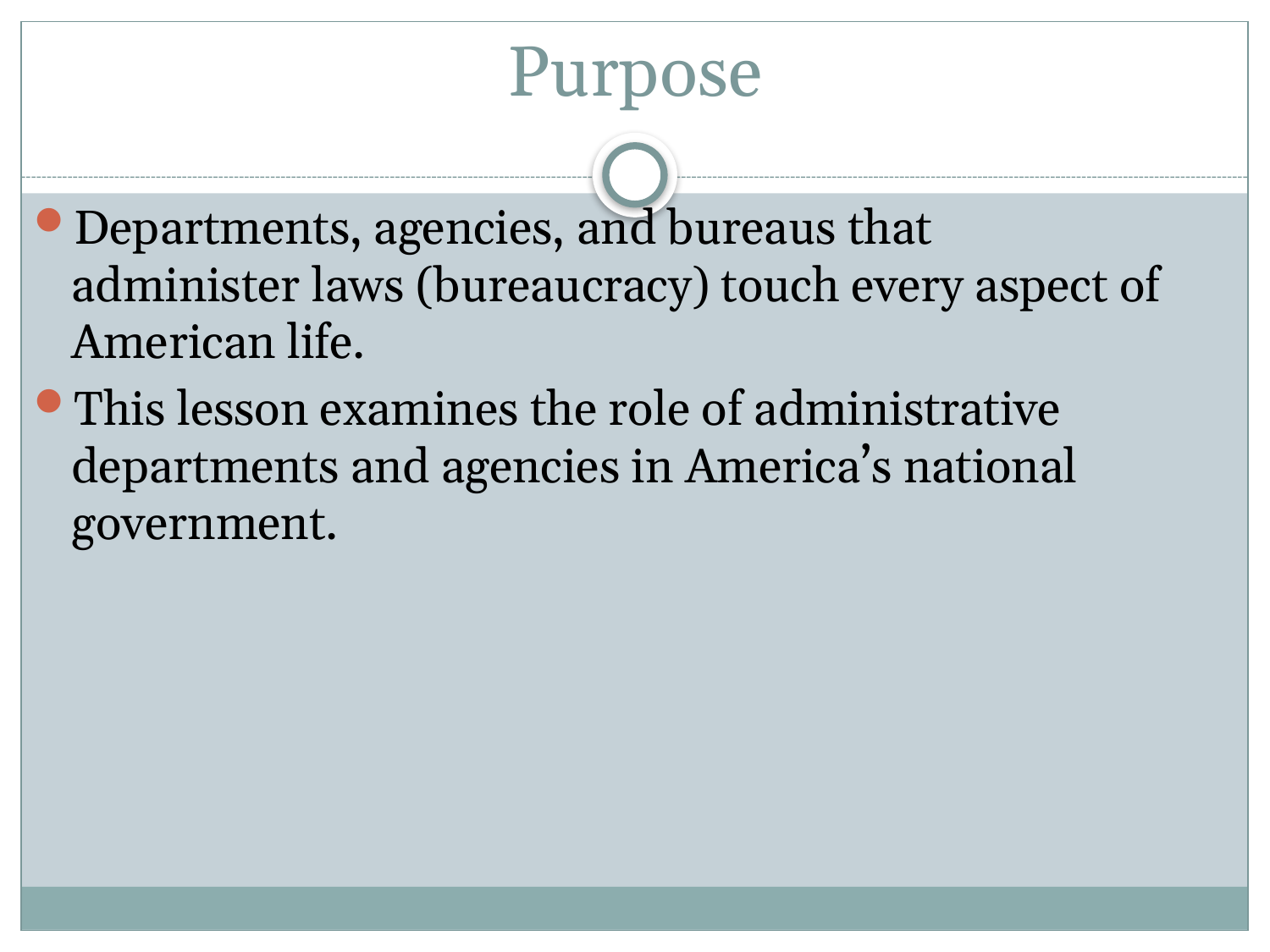

# Purpose
Departments, agencies, and bureaus that administer laws (bureaucracy) touch every aspect of American life.
This lesson examines the role of administrative departments and agencies in America’s national government.